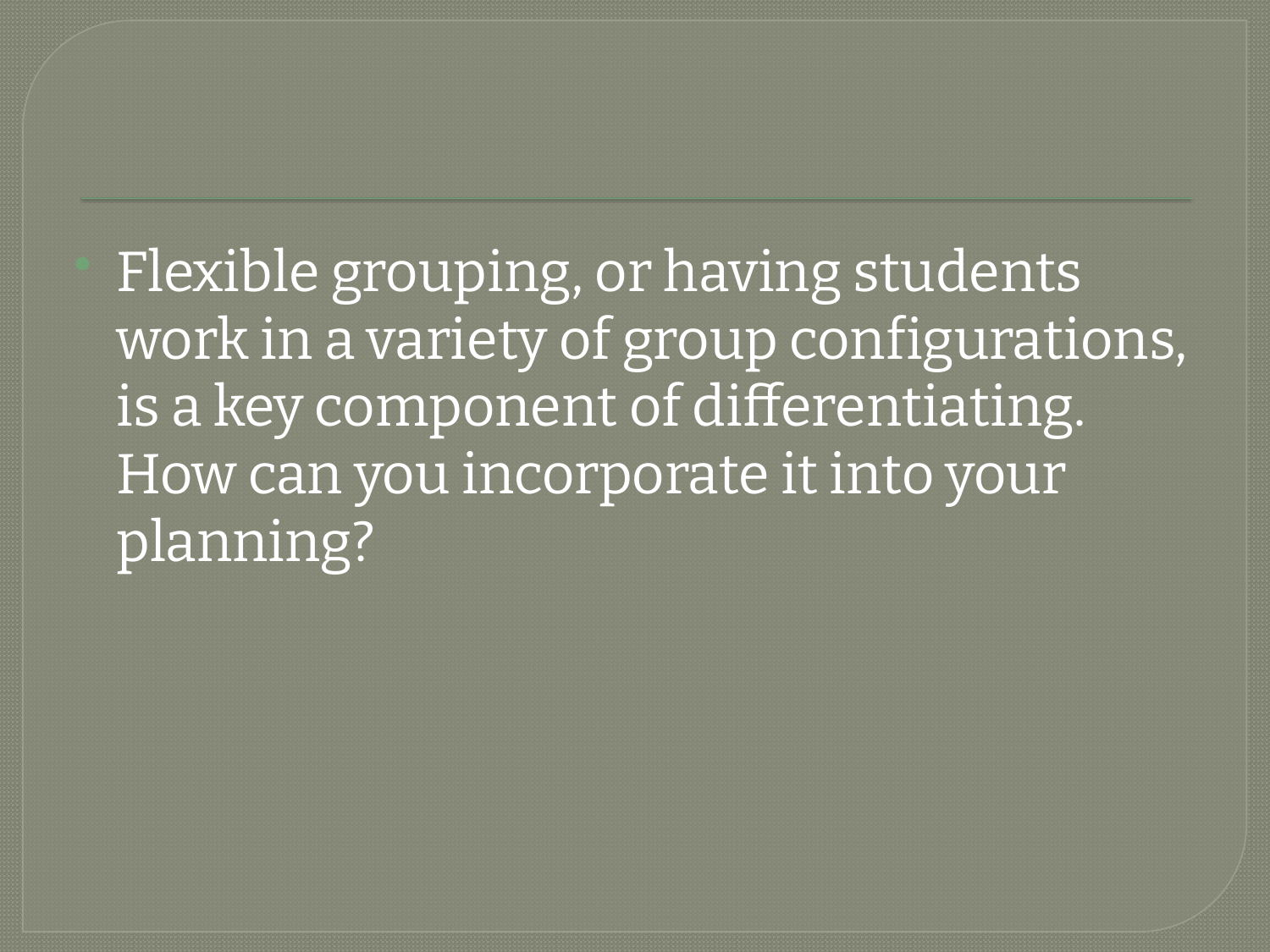

#
Flexible grouping, or having students work in a variety of group configurations, is a key component of differentiating. How can you incorporate it into your planning?